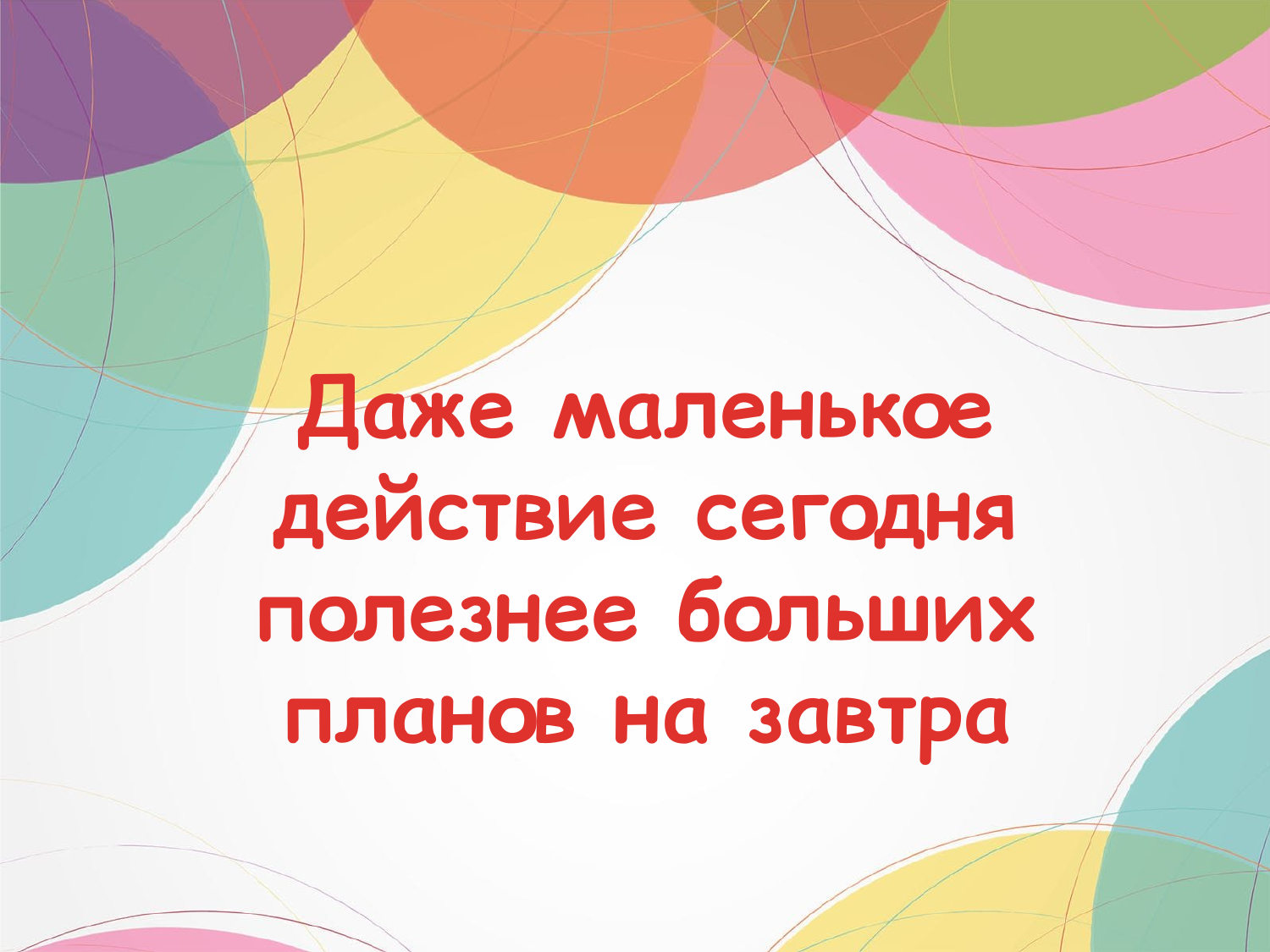

# Даже маленькое действие сегодня полезнее больших планов на завтра